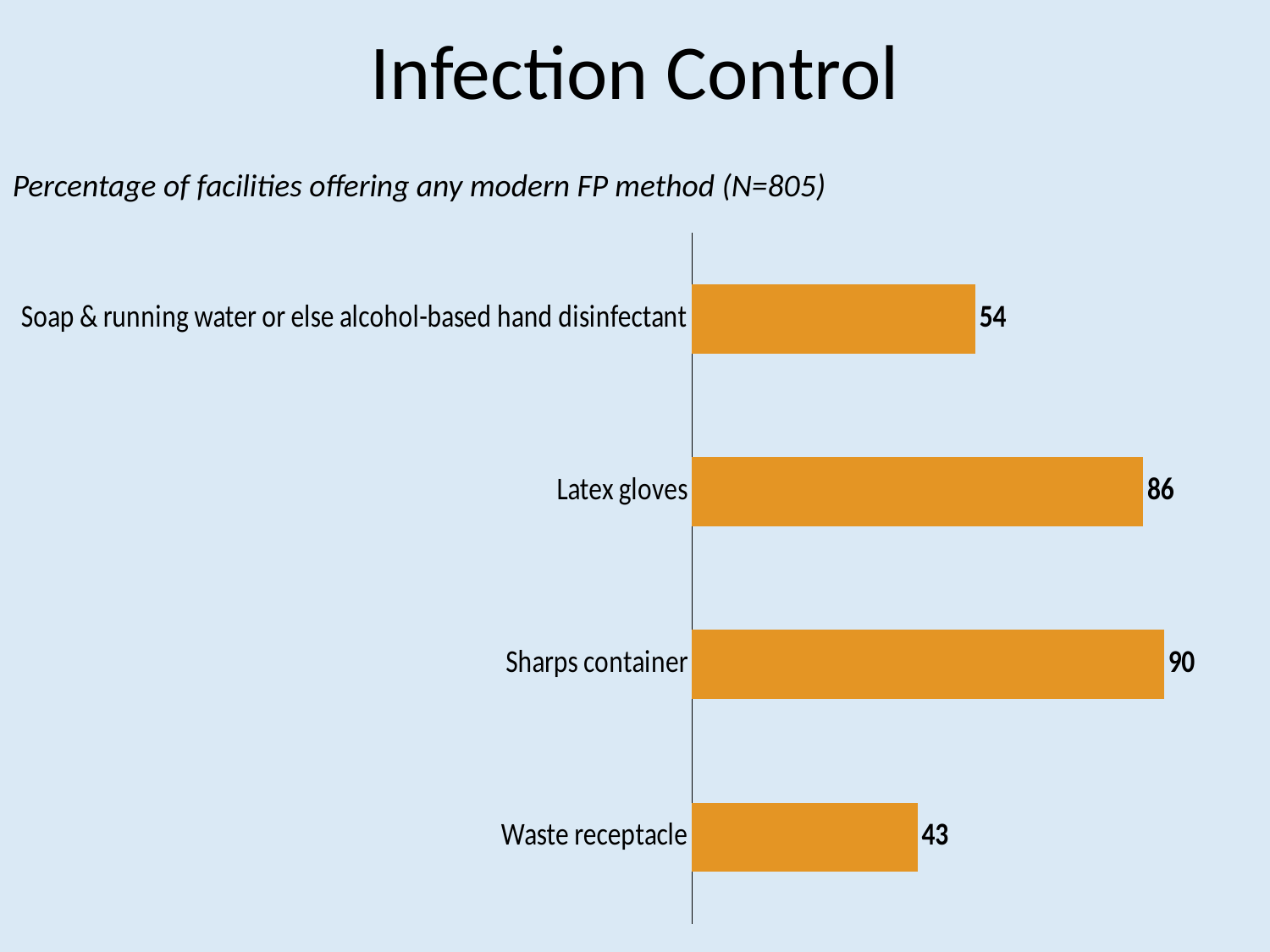

# Infection Control
Percentage of facilities offering any modern FP method (N=805)

### Chart

| Category | Series 1 |
|---|---|
| Waste receptacle | 43.0 |
| Sharps container | 90.0 |
| Latex gloves | 86.0 |
| Soap & running water or else alcohol-based hand disinfectant | 54.0 |